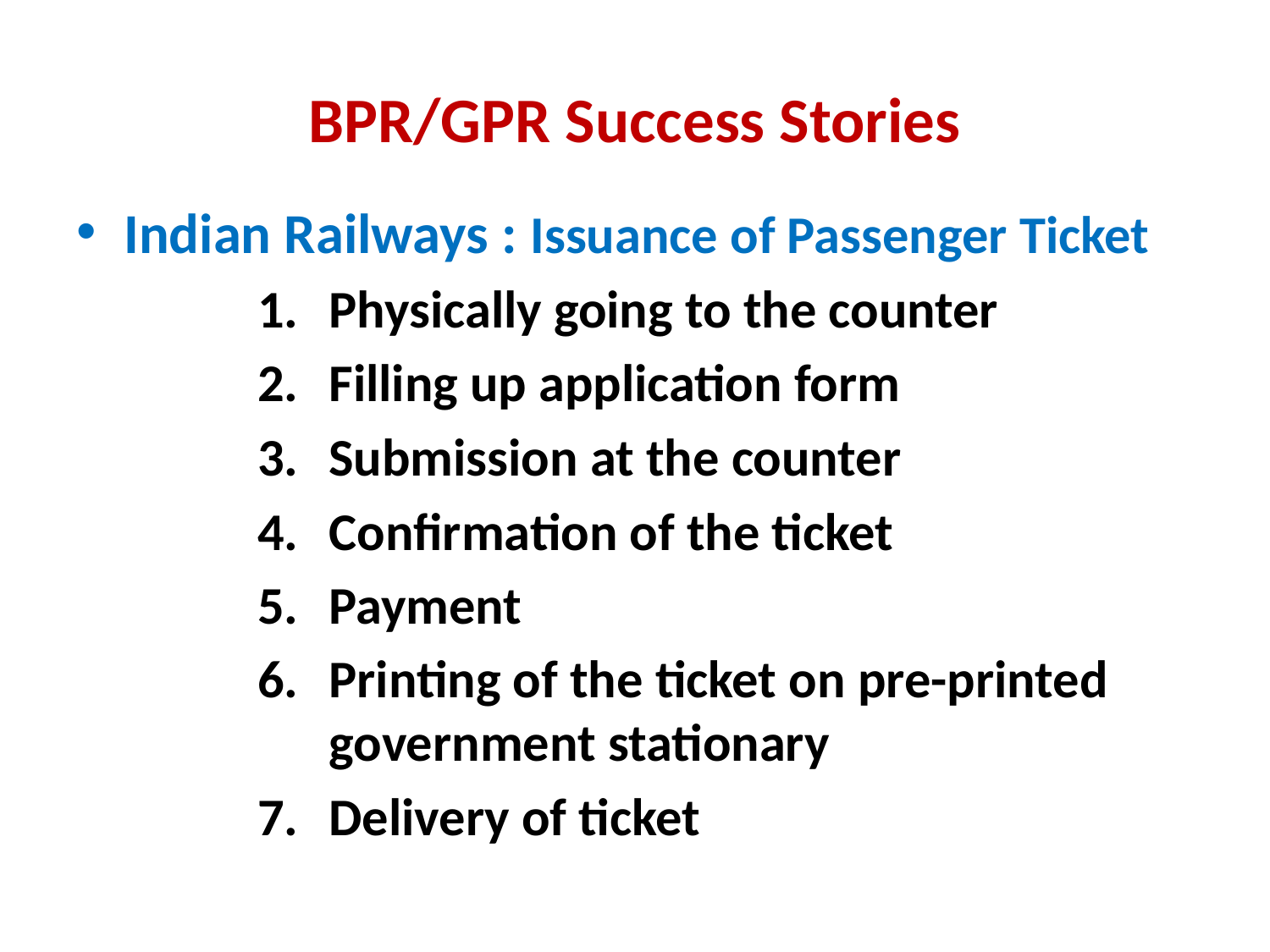

# BPR/GPR Success Stories
Indian Railways : Issuance of Passenger Ticket
Physically going to the counter
Filling up application form
Submission at the counter
Confirmation of the ticket
Payment
Printing of the ticket on pre-printed government stationary
Delivery of ticket